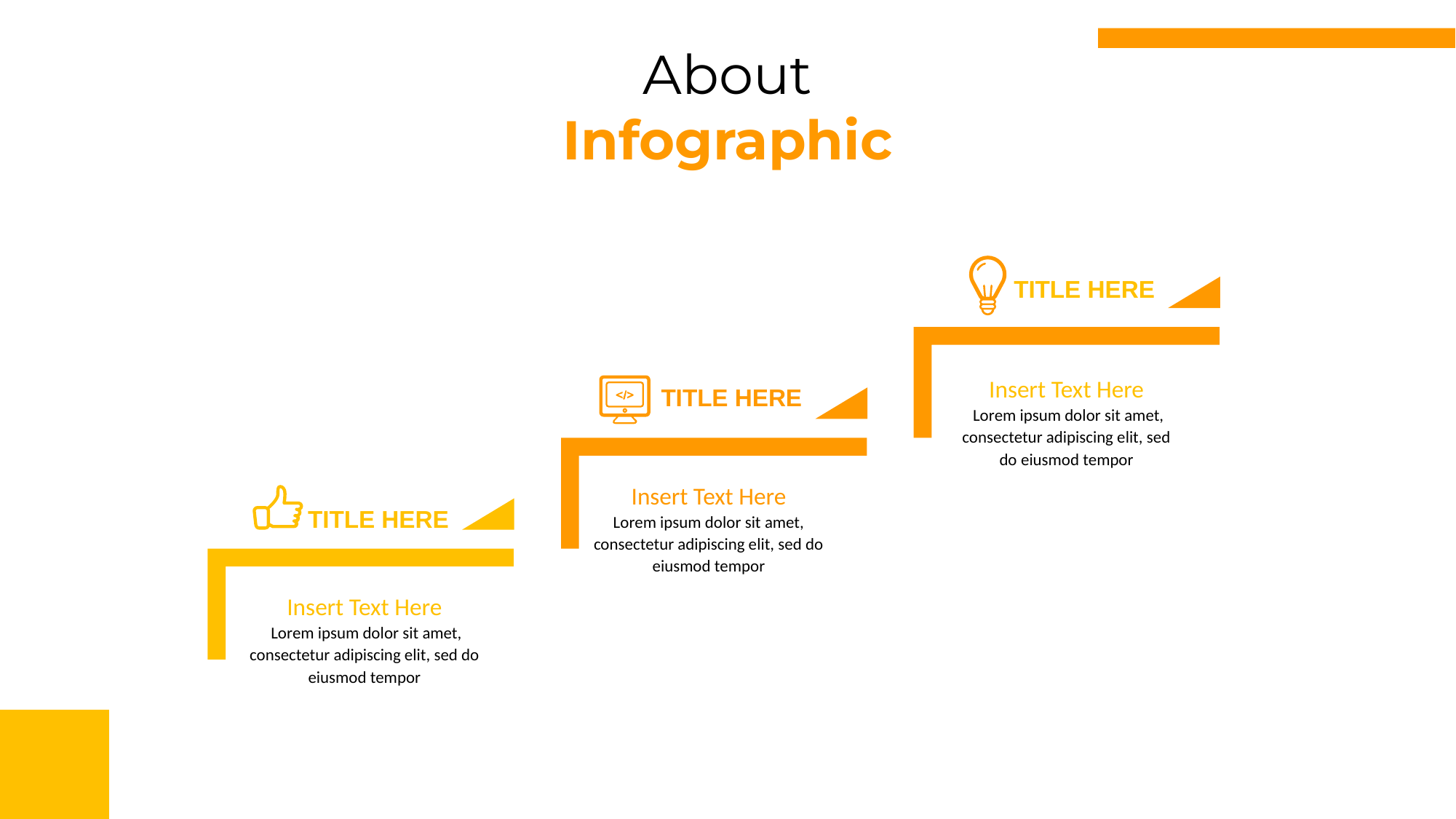

About
Infographic

TITLE HERE

Insert Text Here
 Lorem ipsum dolor sit amet, consectetur adipiscing elit, sed do eiusmod tempor
TITLE HERE

Insert Text Here
Lorem ipsum dolor sit amet, consectetur adipiscing elit, sed do eiusmod tempor

TITLE HERE

Insert Text Here
 Lorem ipsum dolor sit amet, consectetur adipiscing elit, sed do eiusmod tempor